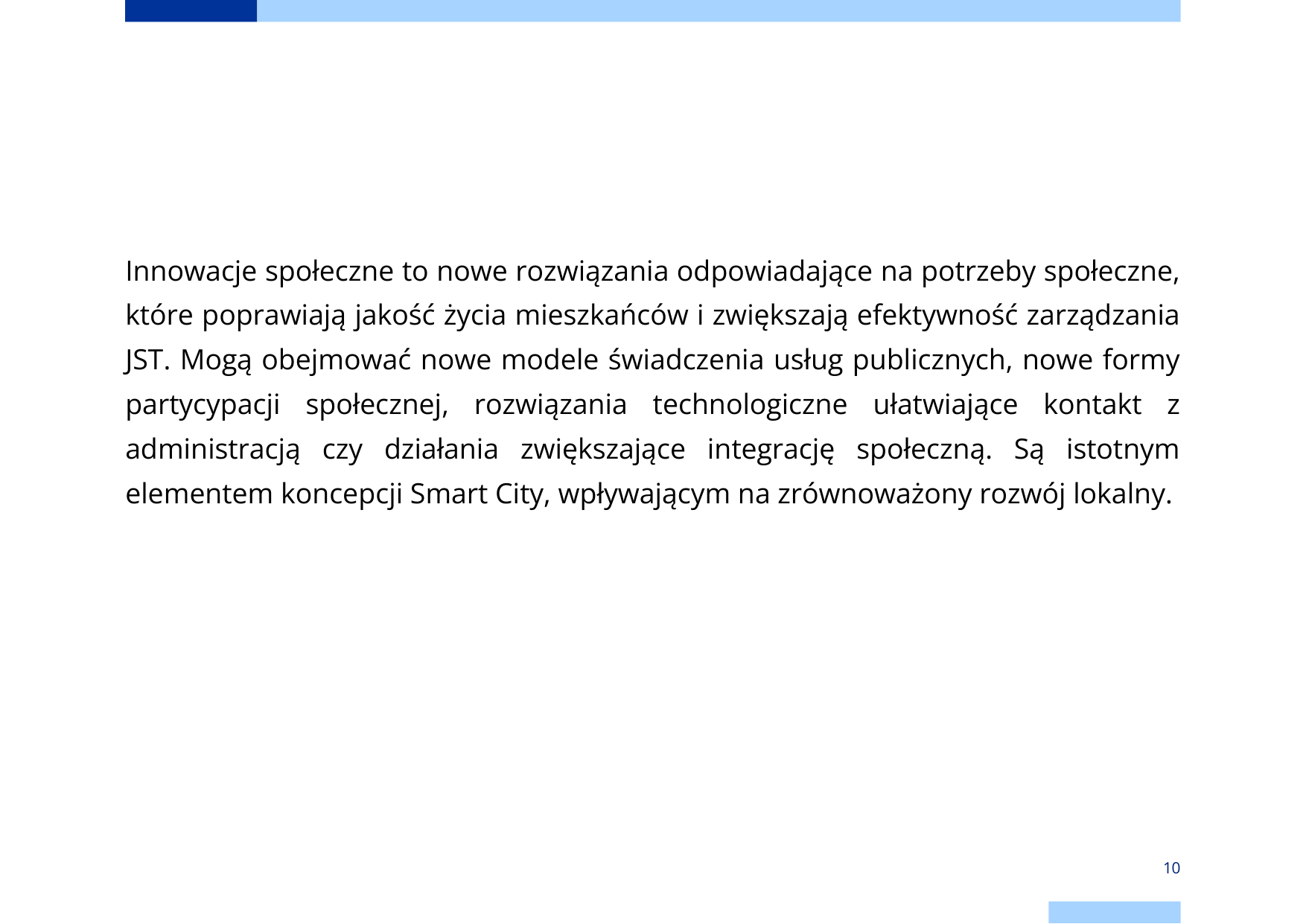

#
Innowacje społeczne to nowe rozwiązania odpowiadające na potrzeby społeczne, które poprawiają jakość życia mieszkańców i zwiększają efektywność zarządzania JST. Mogą obejmować nowe modele świadczenia usług publicznych, nowe formy partycypacji społecznej, rozwiązania technologiczne ułatwiające kontakt z administracją czy działania zwiększające integrację społeczną. Są istotnym elementem koncepcji Smart City, wpływającym na zrównoważony rozwój lokalny.
10